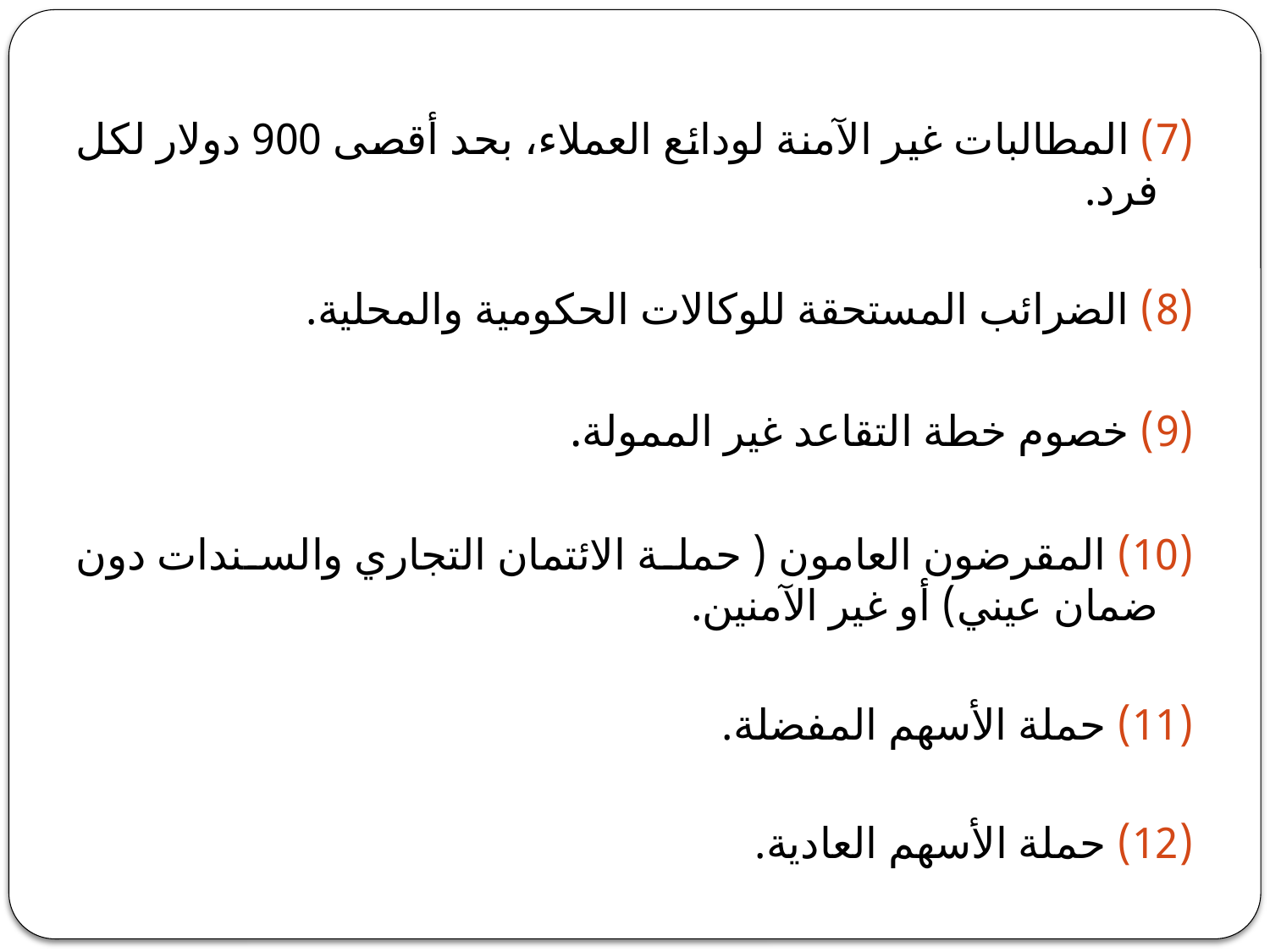

#
(7) المطالبات غير الآمنة لودائع العملاء، بحد أقصى 900 دولار لكل فرد.

(8) الضرائب المستحقة للوكالات الحكومية والمحلية.

(9) خصوم خطة التقاعد غير الممولة.

(10) المقرضون العامون ( حملة الائتمان التجاري والسندات دون ضمان عيني) أو غير الآمنين.

(11) حملة الأسهم المفضلة.

(12) حملة الأسهم العادية.